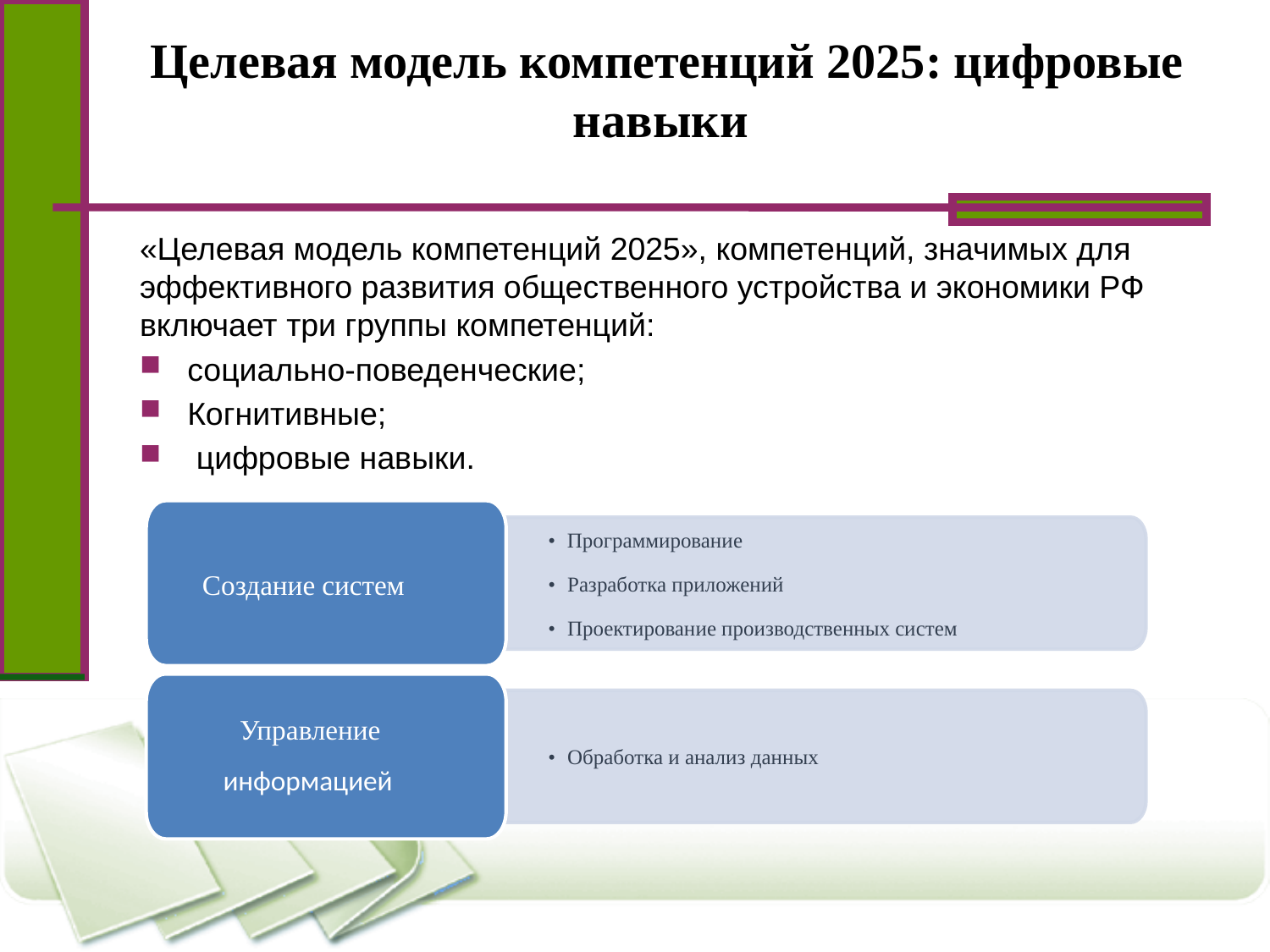

# Целевая модель компетенций 2025: цифровые навыки
«Целевая модель компетенций 2025», компетенций, значимых для эффективного развития общественного устройства и экономики РФ включает три группы компетенций:
социально-поведенческие;
Когнитивные;
 цифровые навыки.

•
Программирование
Создание систем
•
Разработка приложений
•
Проектирование производственных систем

Управление
•
Обработка и анализ данных
информацией